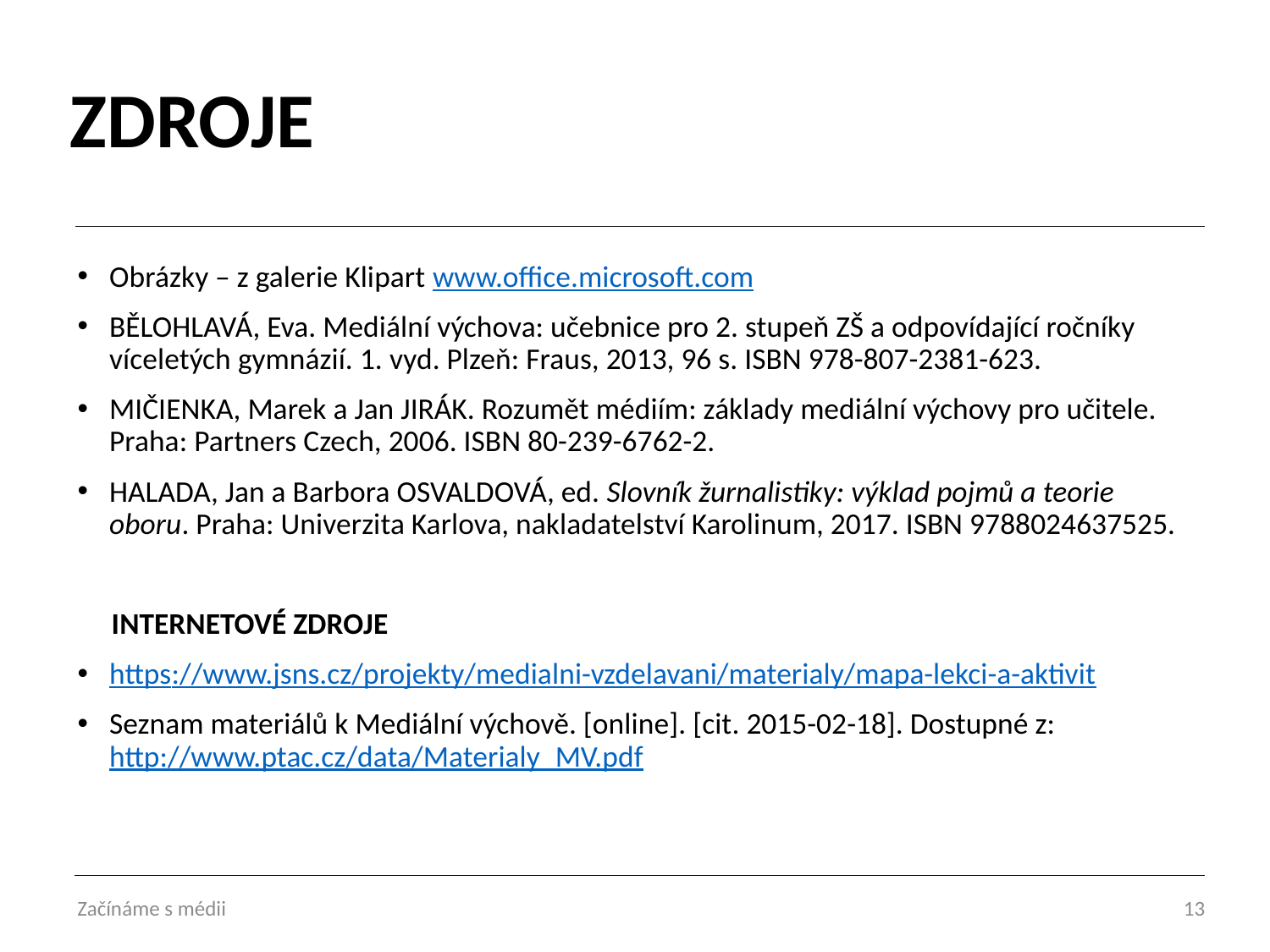

# ZDROJE
Obrázky – z galerie Klipart www.office.microsoft.com
BĚLOHLAVÁ, Eva. Mediální výchova: učebnice pro 2. stupeň ZŠ a odpovídající ročníky víceletých gymnázií. 1. vyd. Plzeň: Fraus, 2013, 96 s. ISBN 978-807-2381-623.
MIČIENKA, Marek a Jan JIRÁK. Rozumět médiím: základy mediální výchovy pro učitele. Praha: Partners Czech, 2006. ISBN 80-239-6762-2.
HALADA, Jan a Barbora OSVALDOVÁ, ed. Slovník žurnalistiky: výklad pojmů a teorie oboru. Praha: Univerzita Karlova, nakladatelství Karolinum, 2017. ISBN 9788024637525.

     INTERNETOVÉ ZDROJE
https://www.jsns.cz/projekty/medialni-vzdelavani/materialy/mapa-lekci-a-aktivit
Seznam materiálů k Mediální výchově. [online]. [cit. 2015-02-18]. Dostupné z: http://www.ptac.cz/data/Materialy_MV.pdf

Začínáme s médii
13